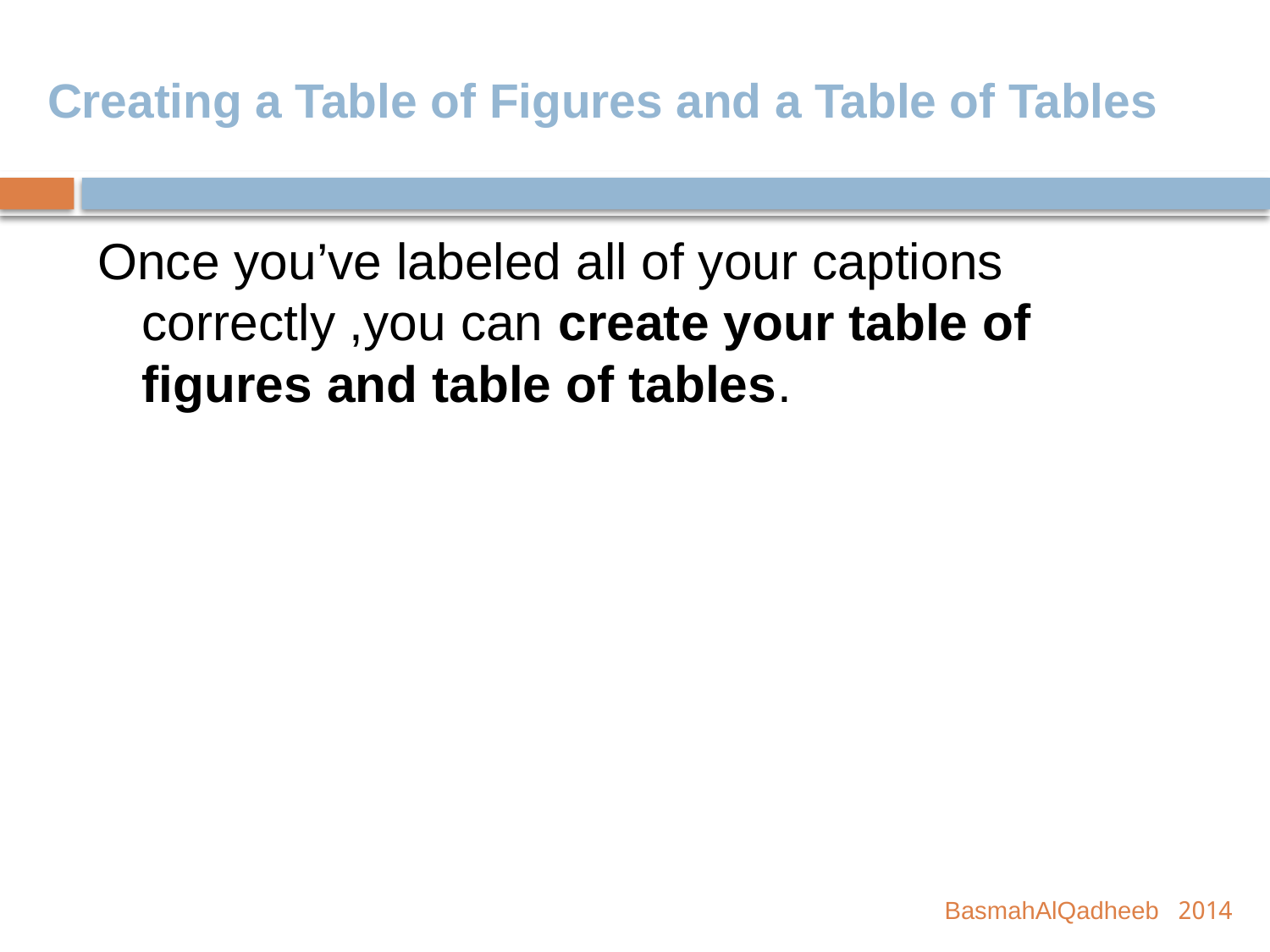

# Creating a Table of Figures and a Table of Tables
Once you’ve labeled all of your captions correctly ,you can create your table of figures and table of tables.

2014   BasmahAlQadheeb